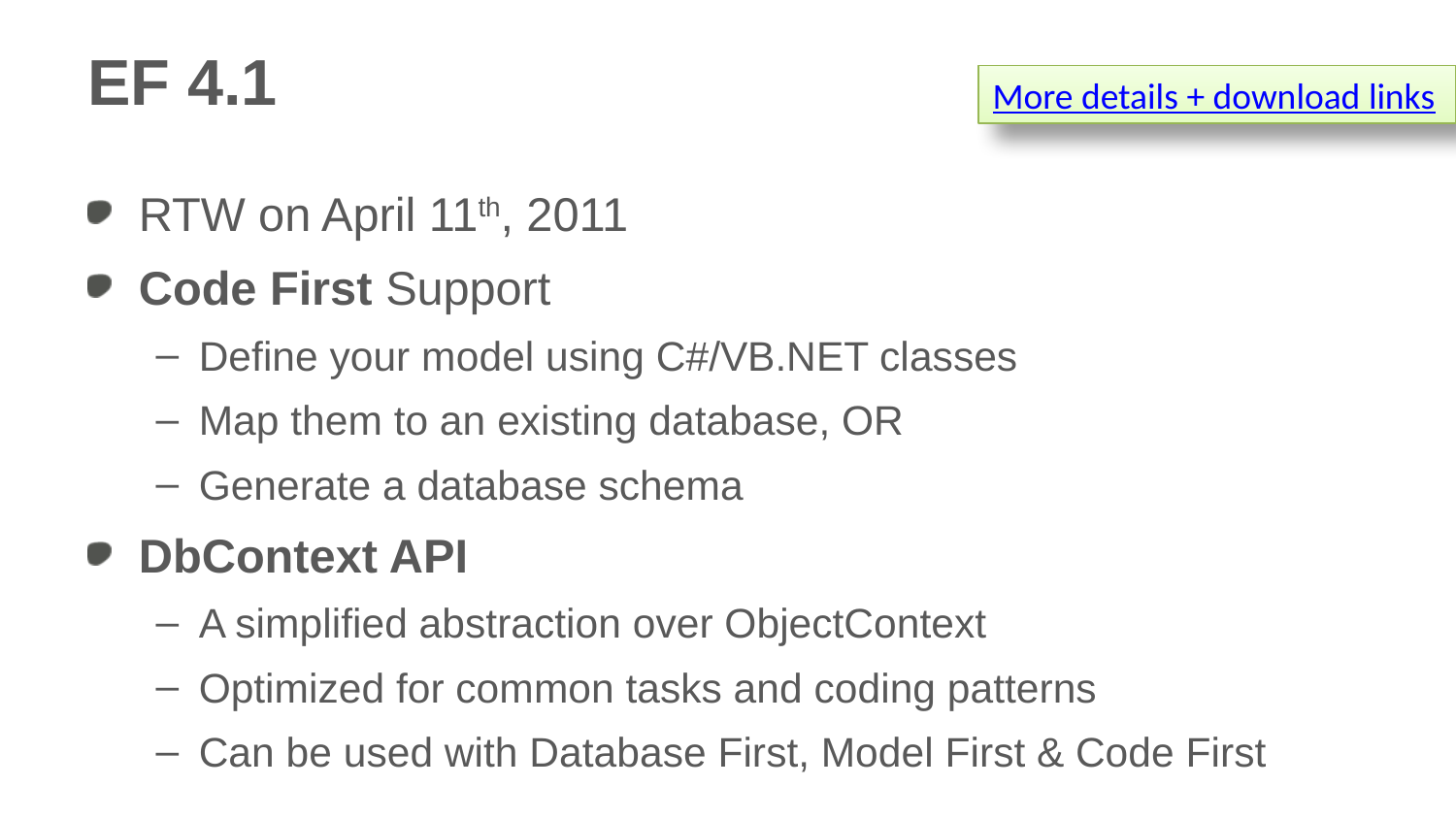

# EF 4.1
More details + download links
RTW on April 11th, 2011
Code First Support
Define your model using C#/VB.NET classes
Map them to an existing database, OR
Generate a database schema
DbContext API
A simplified abstraction over ObjectContext
Optimized for common tasks and coding patterns
Can be used with Database First, Model First & Code First